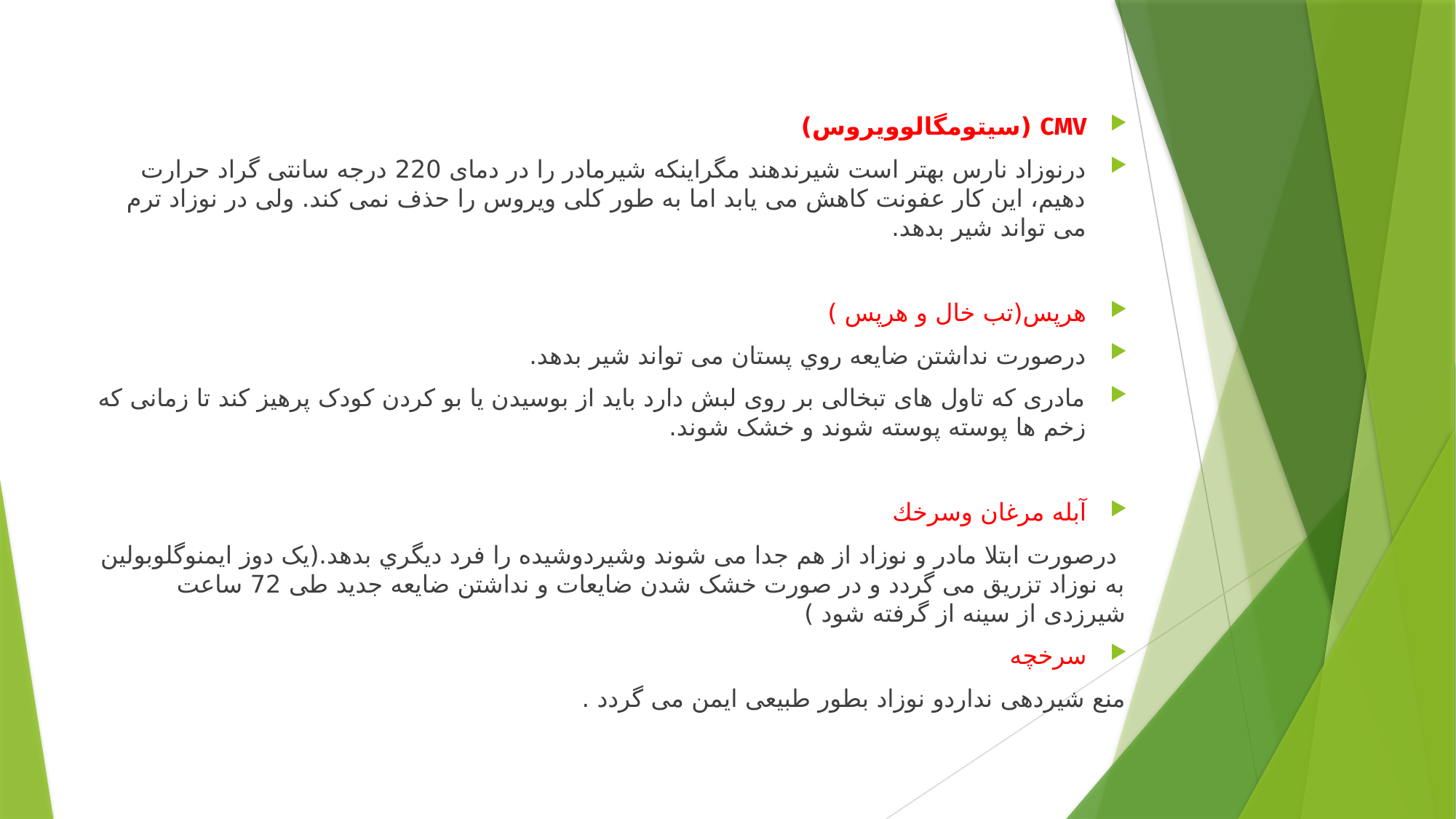

CMV (سیتومگالوویروس)
درنوزاد نارس بهتر است شيرندهند مگراینکه شیرمادر را در دمای 220 درجه سانتی گراد حرارت دهیم، این کار عفونت کاهش می یابد اما به طور کلی ویروس را حذف نمی کند. ولی در نوزاد ترم می تواند شیر بدهد.

هرپس(تب خال و هرپس )
درصورت نداشتن ضايعه روي پستان می تواند شیر بدهد.
مادری که تاول های تبخالی بر روی لبش دارد باید از بوسیدن یا بو کردن کودک پرهیز کند تا زمانی که زخم ها پوسته پوسته شوند و خشک شوند.

آبله مرغان وسرخك
 درصورت ابتلا مادر و نوزاد از هم جدا می شوند وشيردوشيده را فرد ديگري بدهد.(یک دوز ایمنوگلوبولین به نوزاد تزریق می گردد و در صورت خشک شدن ضایعات و نداشتن ضایعه جدید طی 72 ساعت شیرزدی از سینه از گرفته شود )
سرخچه
منع شیردهی نداردو نوزاد بطور طبیعی ایمن می گردد .